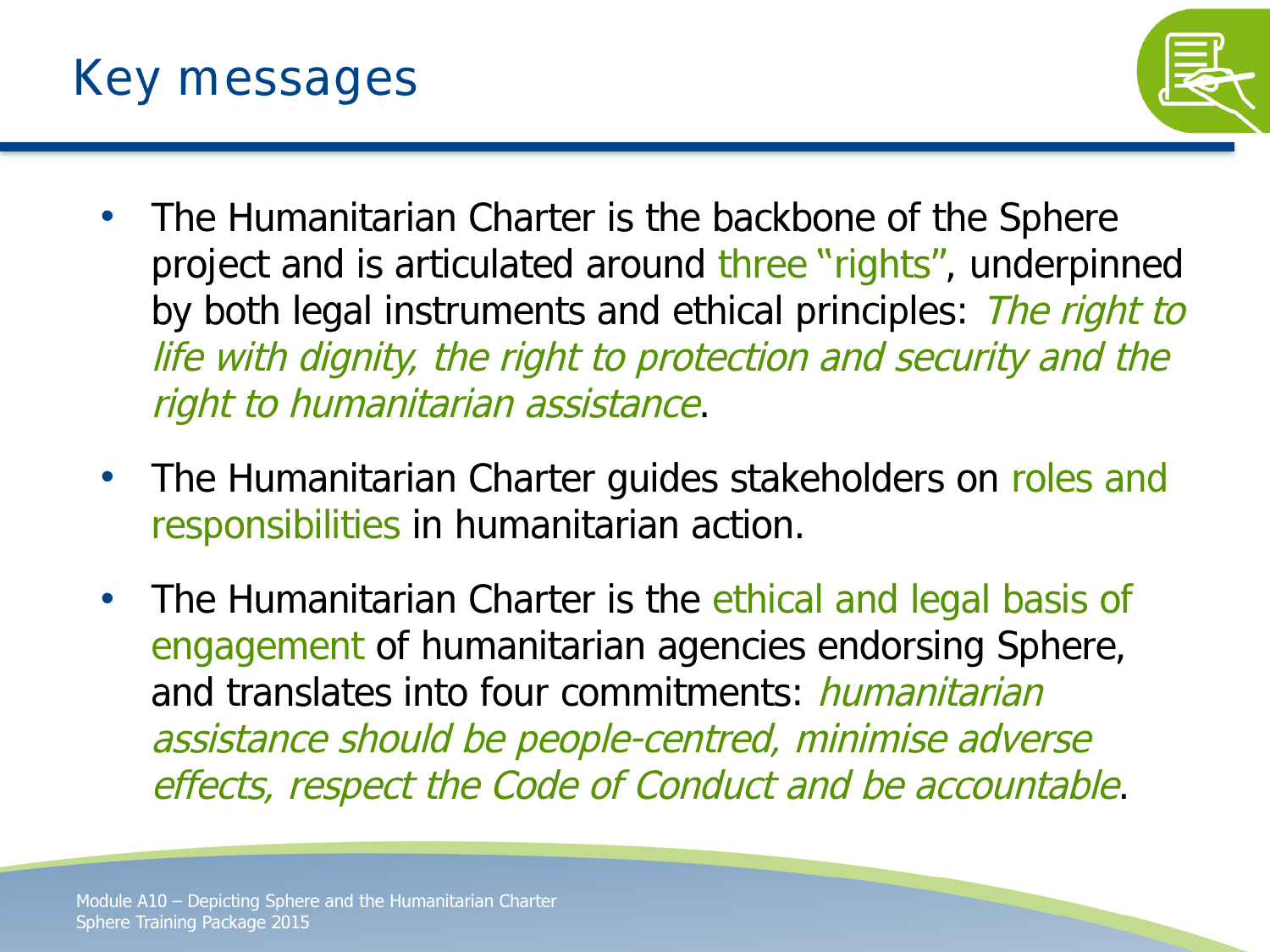

# Key messages
The Humanitarian Charter is the backbone of the Sphere project and is articulated around three “rights”, underpinned by both legal instruments and ethical principles: The right to life with dignity, the right to protection and security and the right to humanitarian assistance.
The Humanitarian Charter guides stakeholders on roles and responsibilities in humanitarian action.
The Humanitarian Charter is the ethical and legal basis of engagement of humanitarian agencies endorsing Sphere, and translates into four commitments: humanitarian assistance should be people-centred, minimise adverse effects, respect the Code of Conduct and be accountable.
Module A10 – Depicting Sphere and the Humanitarian Charter
Sphere Training Package 2015